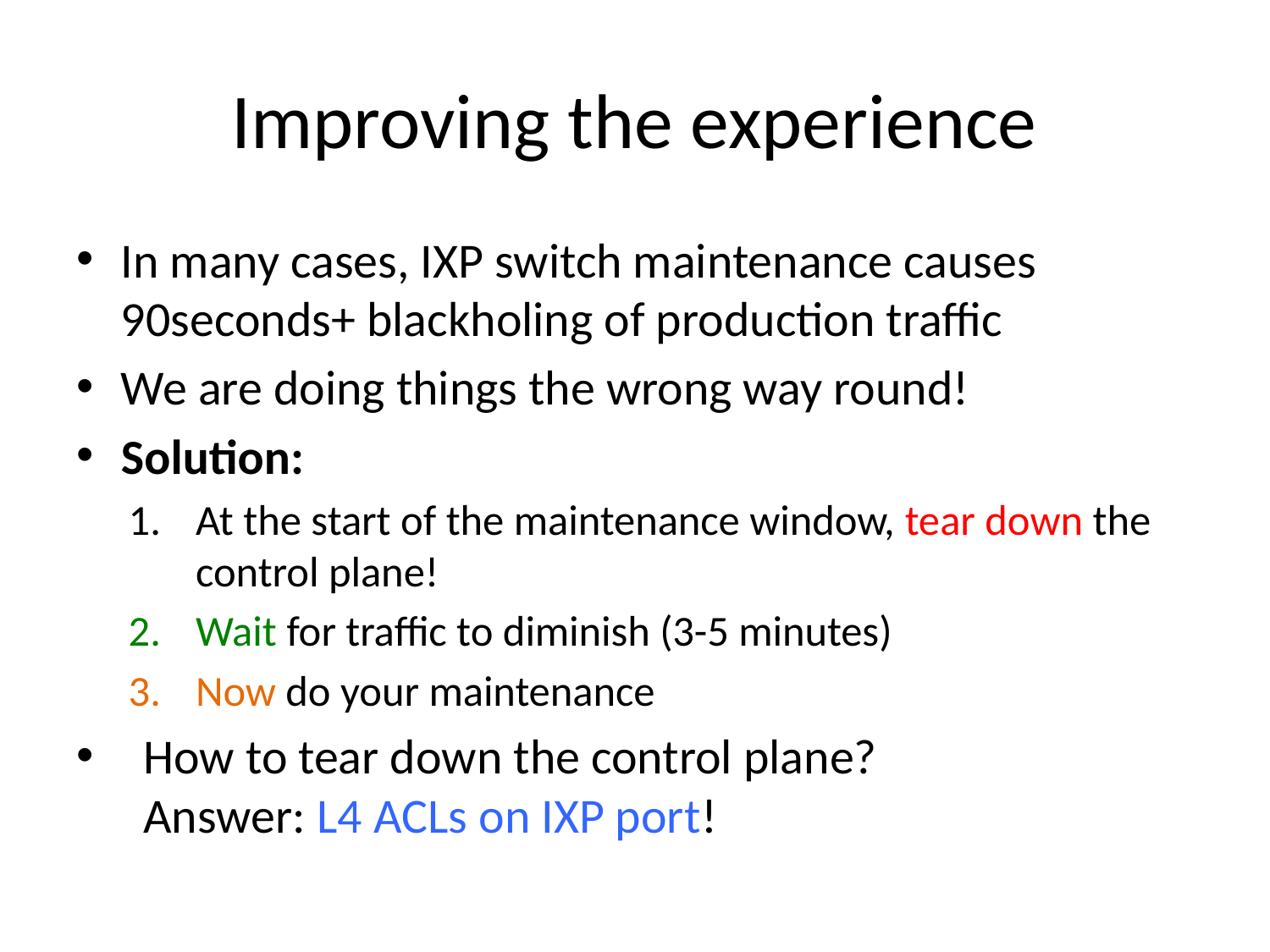

# Improving the experience
In many cases, IXP switch maintenance causes  90seconds+ blackholing of production traffic
We are doing things the wrong way round!
Solution:
At the start of the maintenance window, tear down the control plane!
Wait for traffic to diminish (3-5 minutes)
Now do your maintenance
How to tear down the control plane?
Answer: L4 ACLs on IXP port!